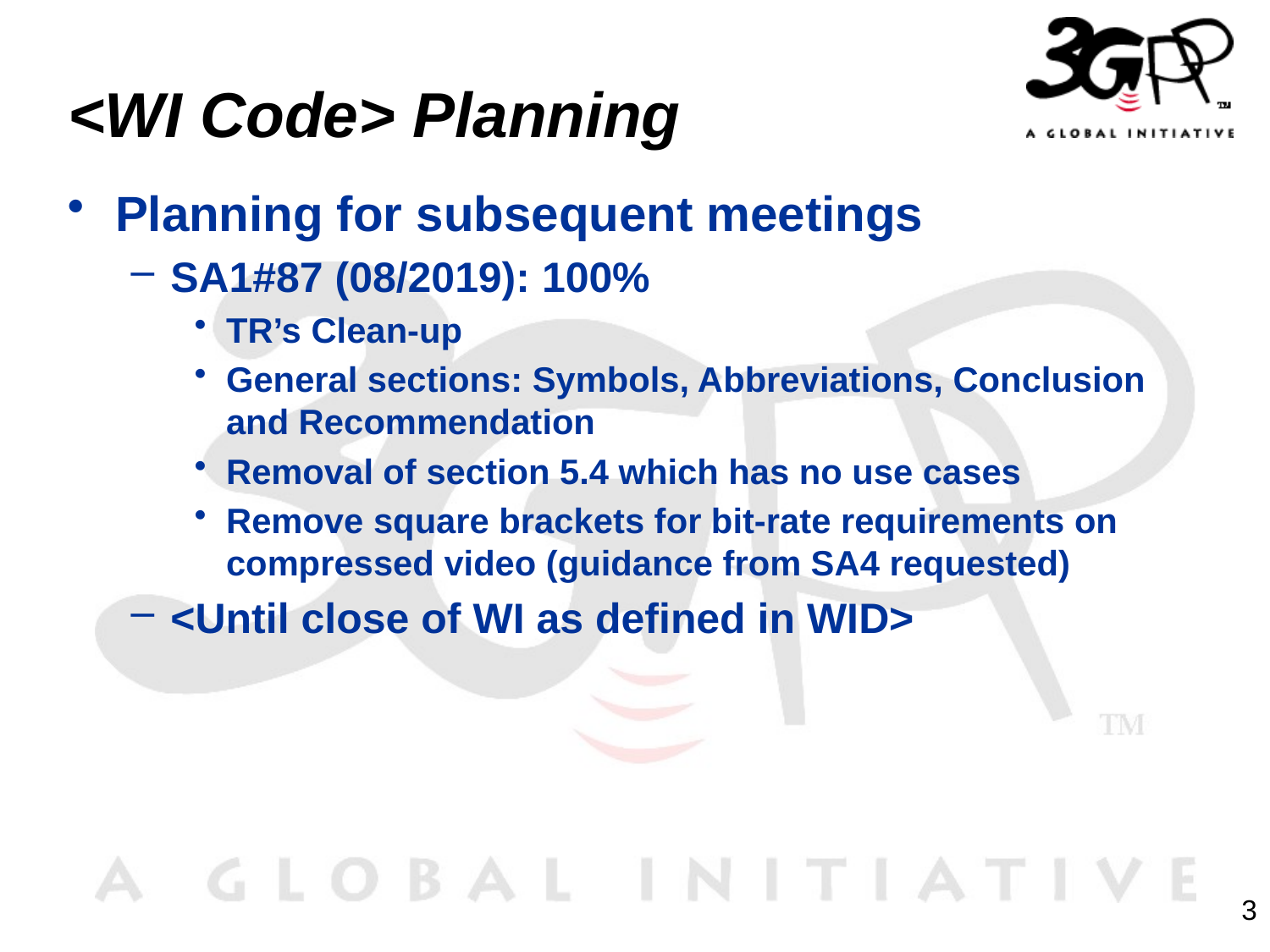

# <WI Code> Planning
Planning for subsequent meetings
SA1#87 (08/2019): 100%
TR’s Clean-up
General sections: Symbols, Abbreviations, Conclusion and Recommendation
Removal of section 5.4 which has no use cases
Remove square brackets for bit-rate requirements on compressed video (guidance from SA4 requested)
<Until close of WI as defined in WID>
3